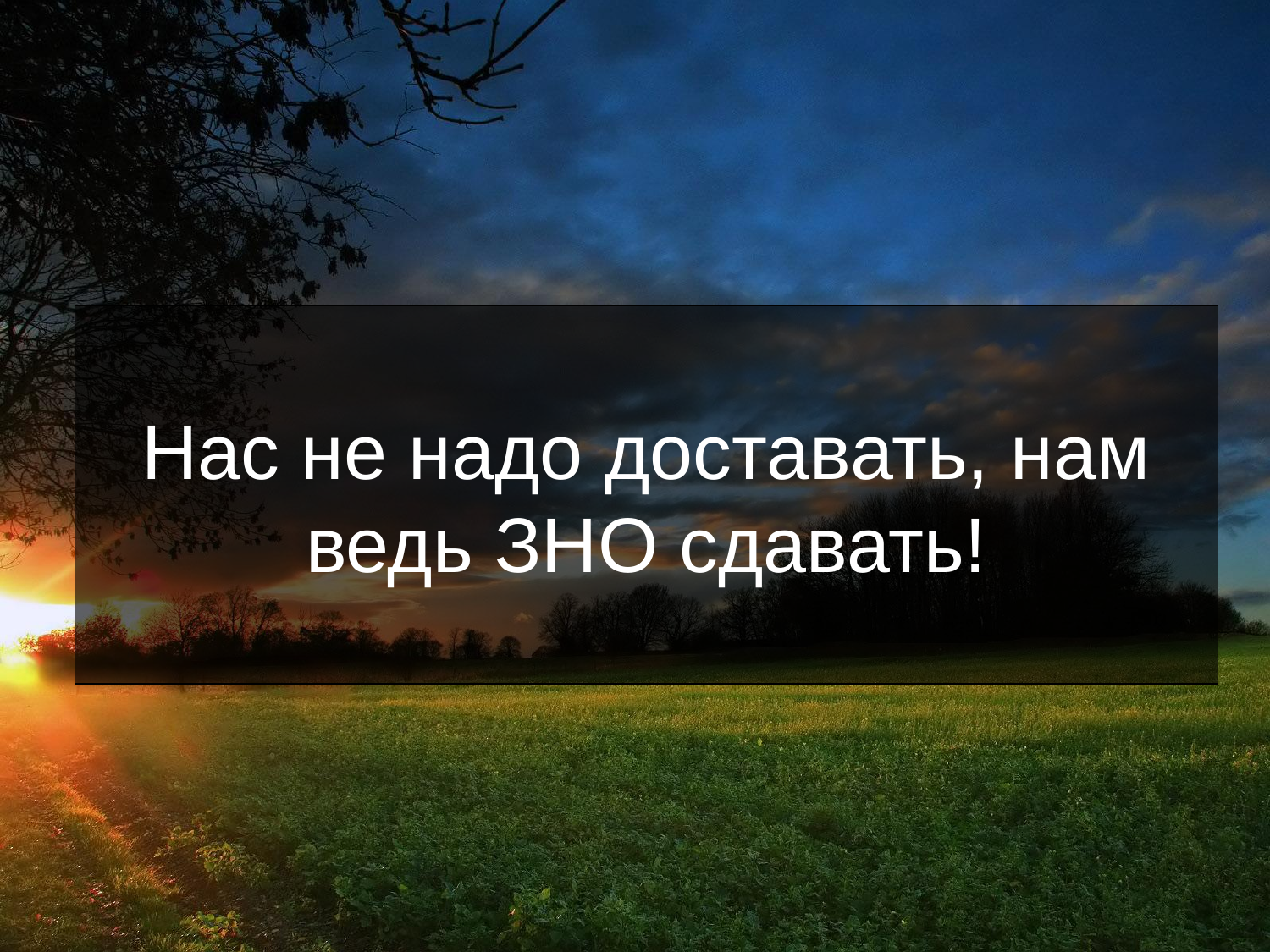

# Нас не надо доставать, нам ведь ЗНО сдавать!